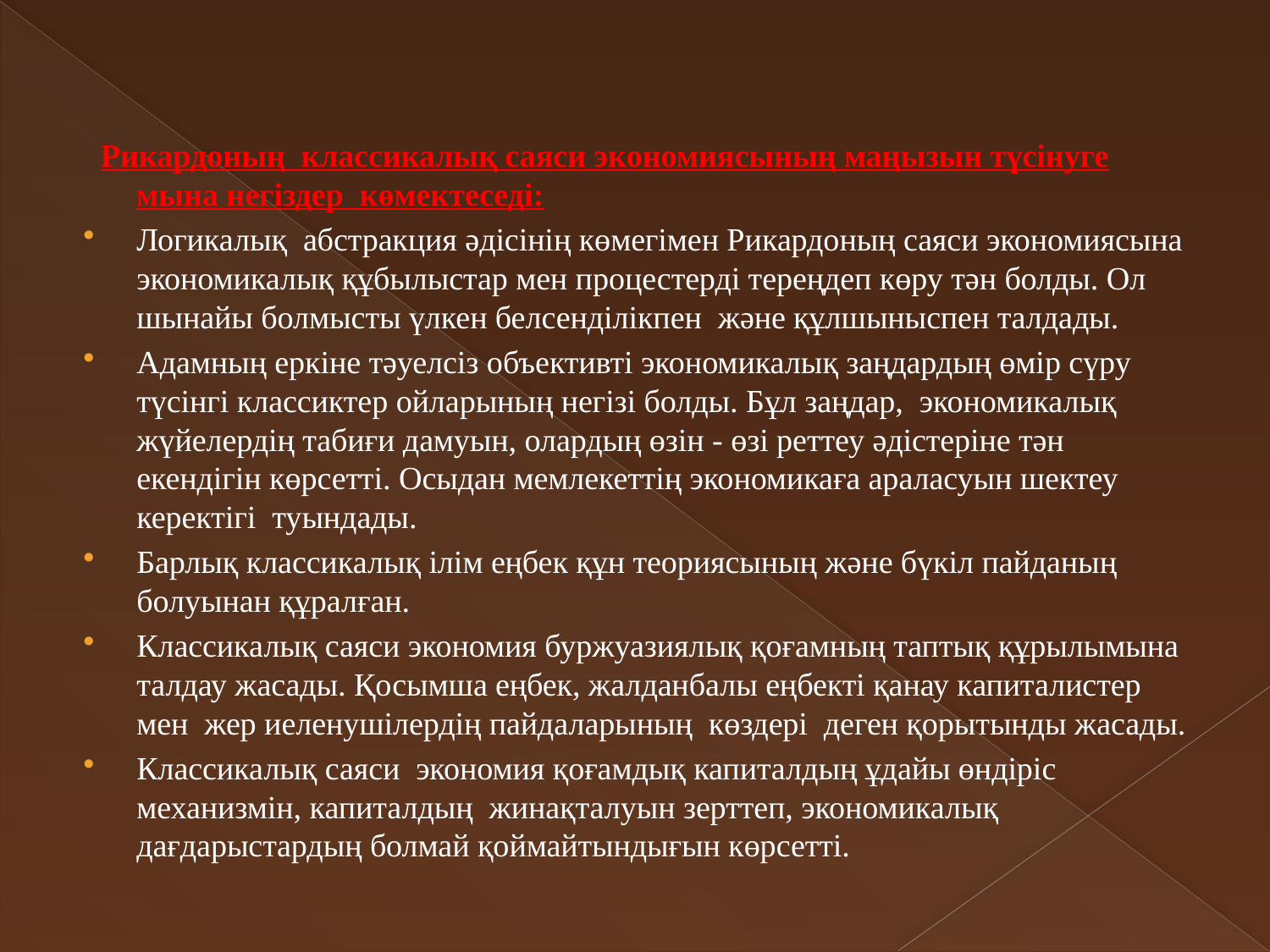

#
  Рикардоның  классикалық саяси экономиясының маңызын түсінуге мына негіздер  көмектеседі:
Логикалық  абстракция әдісінің көмегімен Рикардоның саяси экономиясына  экономикалық құбылыстар мен процестерді тереңдеп көру тән болды. Ол шынайы болмысты үлкен белсенділікпен  және құлшыныспен талдады.
Адамның еркіне тәуелсіз объективті экономикалық заңдардың өмір сүру  түсінгі классиктер ойларының негізі болды. Бұл заңдар,  экономикалық жүйелердің табиғи дамуын, олардың өзін - өзі реттеу әдістеріне тән екендігін көрсетті. Осыдан мемлекеттің экономикаға араласуын шектеу  керектігі  туындады.
Барлық классикалық ілім еңбек құн теориясының және бүкіл пайданың  болуынан құралған.
Классикалық саяси экономия буржуазиялық қоғамның таптық құрылымына  талдау жасады. Қосымша еңбек, жалданбалы еңбекті қанау капиталистер мен  жер иеленушілердің пайдаларының  көздері  деген қорытынды жасады.
Классикалық саяси  экономия қоғамдық капиталдың ұдайы өндіріс механизмін, капиталдың  жинақталуын зерттеп, экономикалық дағдарыстардың болмай қоймайтындығын көрсетті.